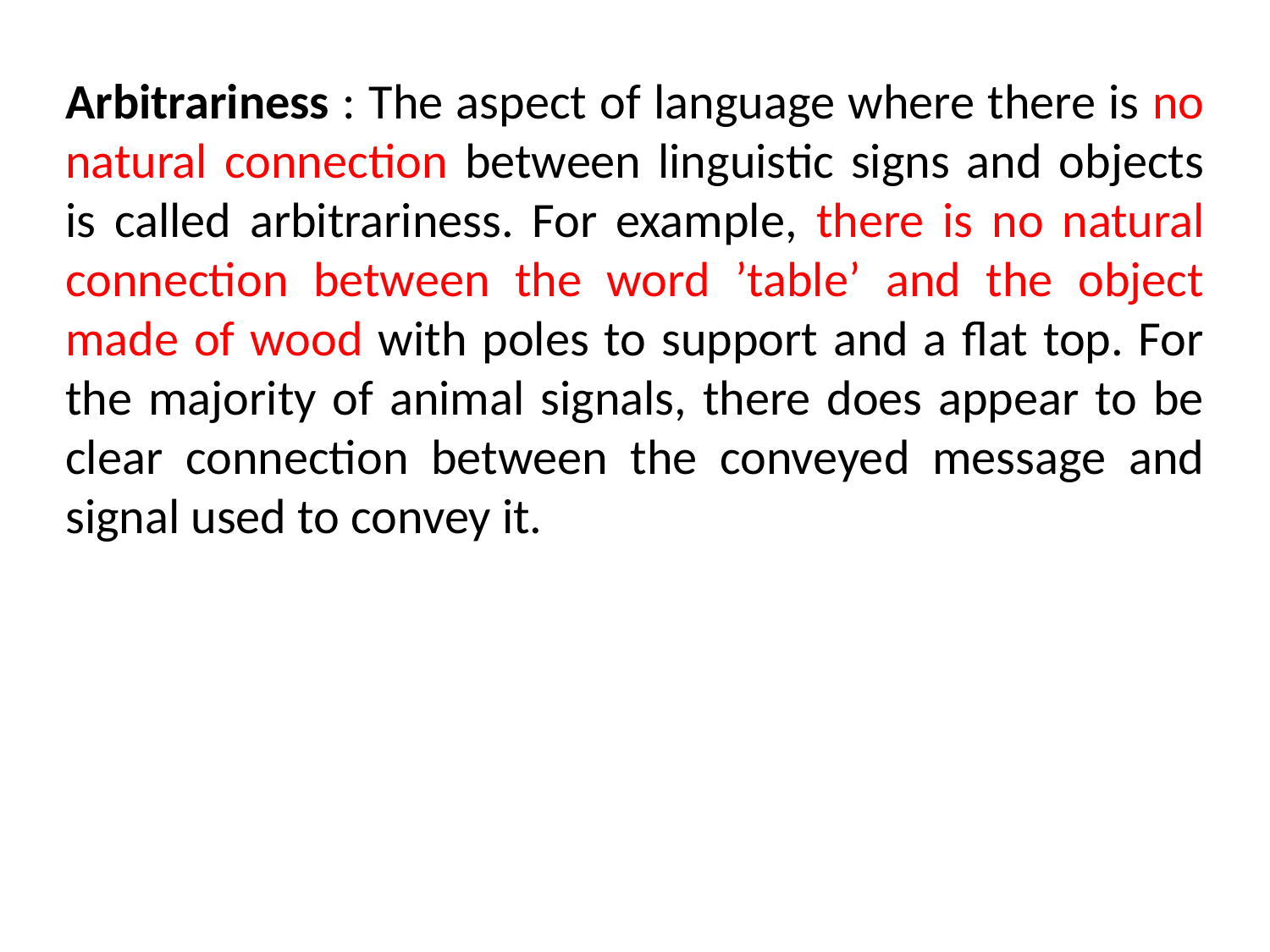

Arbitrariness : The aspect of language where there is no natural connection between linguistic signs and objects is called arbitrariness. For example, there is no natural connection between the word ’table’ and the object made of wood with poles to support and a flat top. For the majority of animal signals, there does appear to be clear connection between the conveyed message and signal used to convey it.